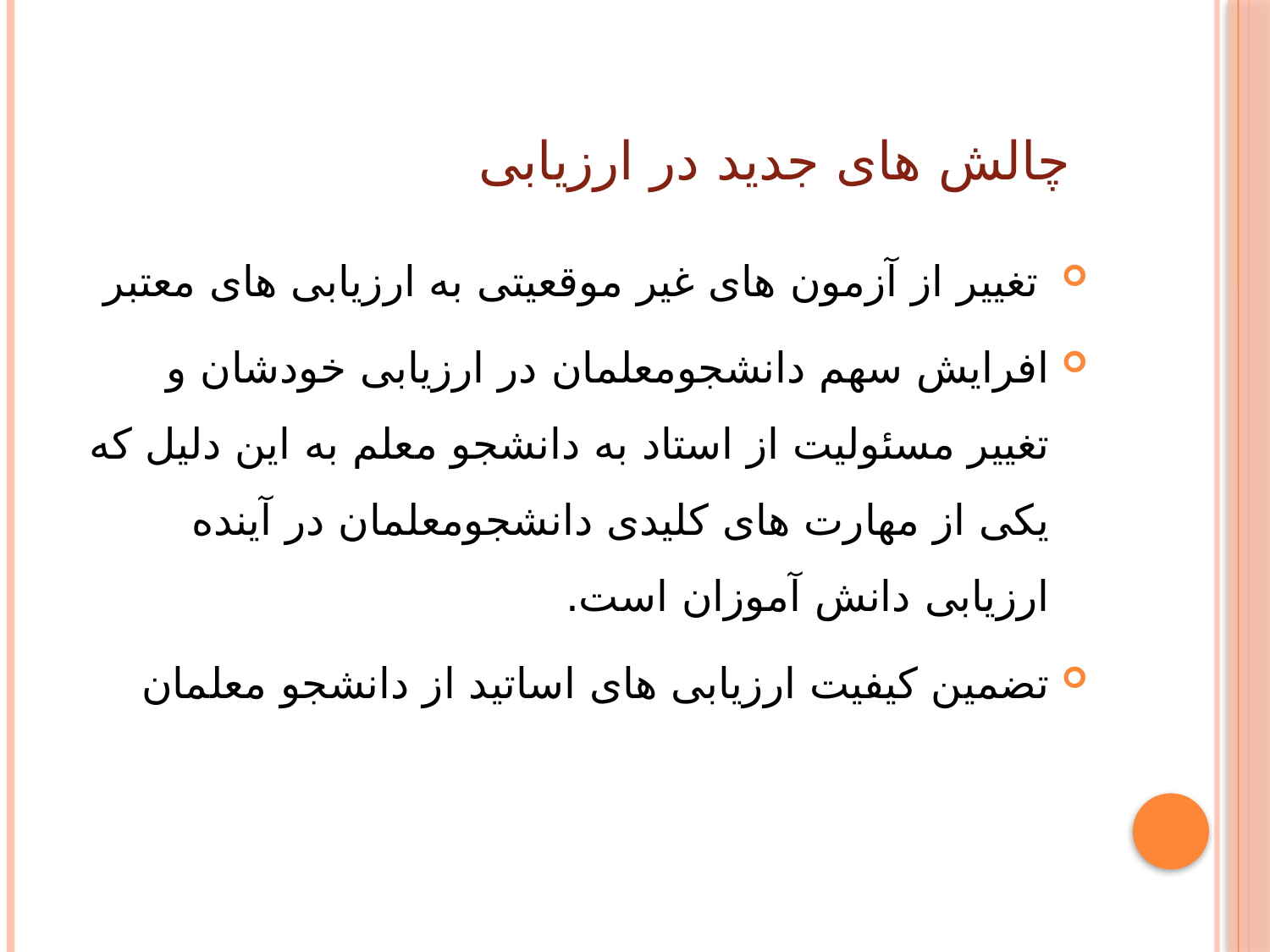

# چالش های جدید در ارزیابی
 تغییر از آزمون های غیر موقعیتی به ارزیابی های معتبر
افرایش سهم دانشجومعلمان در ارزیابی خودشان و تغییر مسئولیت از استاد به دانشجو معلم به این دلیل که یکی از مهارت های کلیدی دانشجومعلمان در آینده ارزیابی دانش آموزان است.
تضمین کیفیت ارزیابی های اساتید از دانشجو معلمان